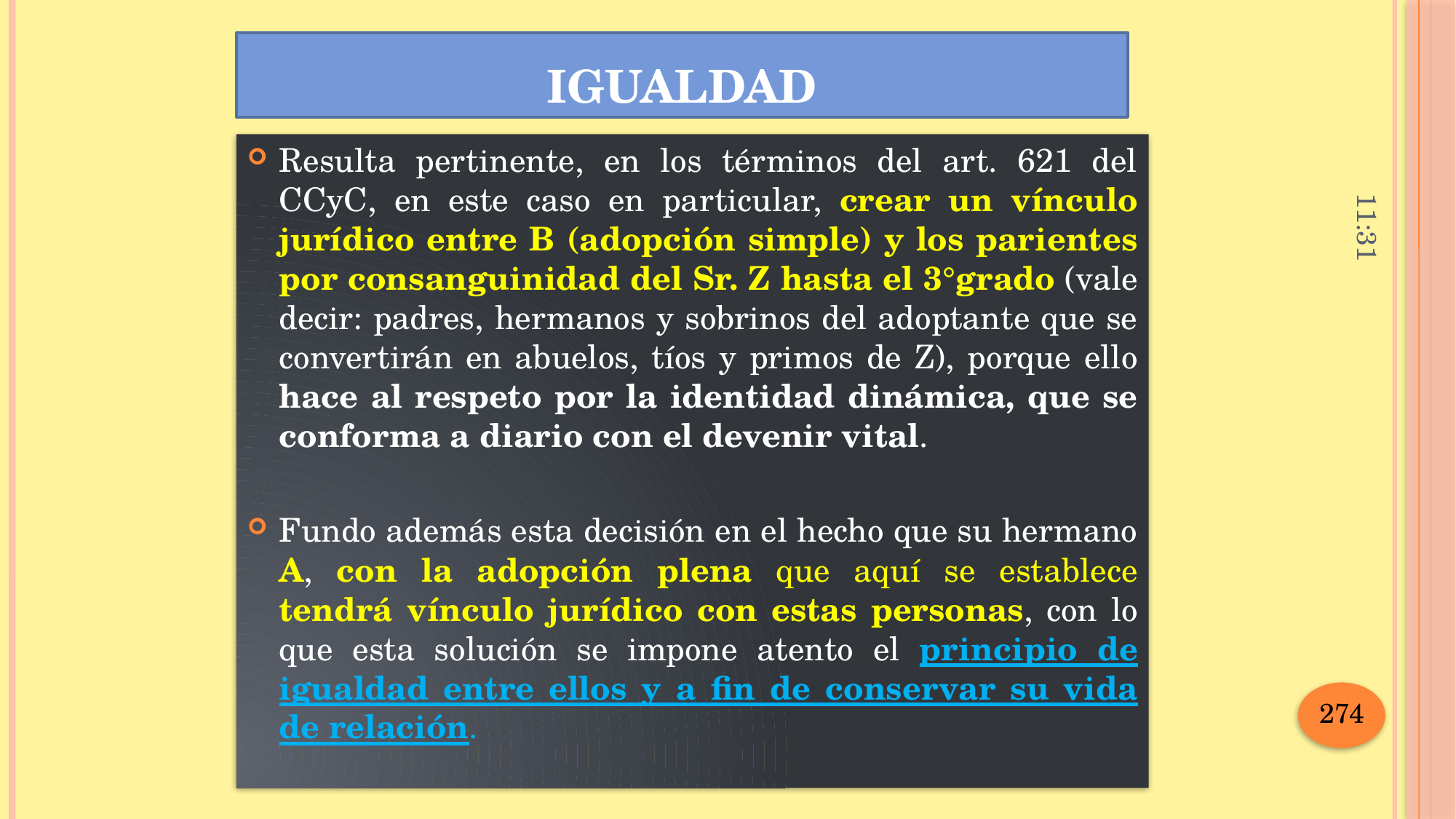

# IGUALDAD
11:31
Resulta pertinente, en los términos del art. 621 del CCyC, en este caso en particular, crear un vínculo jurídico entre B (adopción simple) y los parientes por consanguinidad del Sr. Z hasta el 3°grado (vale decir: padres, hermanos y sobrinos del adoptante que se convertirán en abuelos, tíos y primos de Z), porque ello hace al respeto por la identidad dinámica, que se conforma a diario con el devenir vital.

Fundo además esta decisión en el hecho que su hermano A, con la adopción plena que aquí se establece tendrá vínculo jurídico con estas personas, con lo que esta solución se impone atento el principio de igualdad entre ellos y a fin de conservar su vida de relación.

274